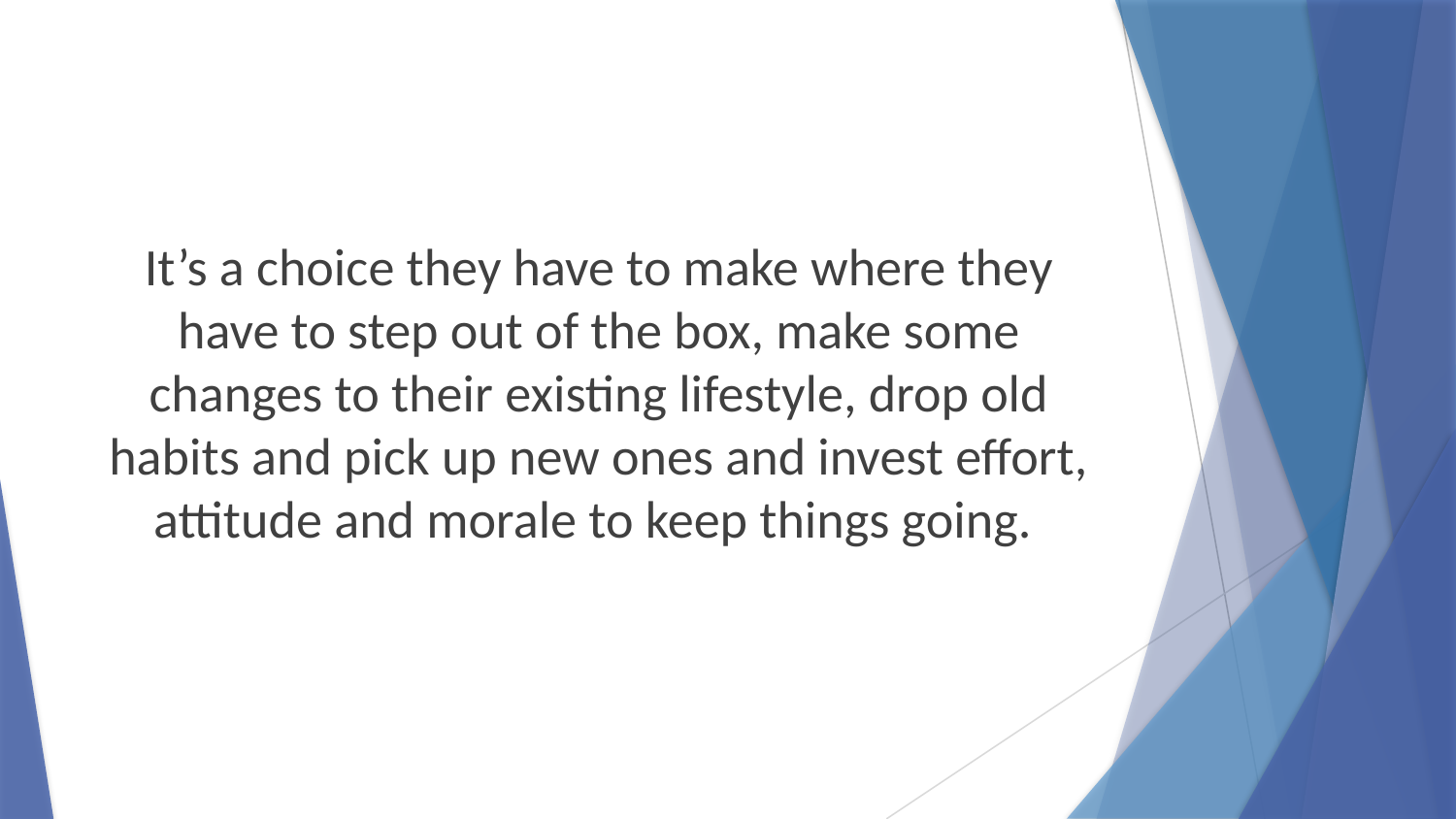

It’s a choice they have to make where they have to step out of the box, make some changes to their existing lifestyle, drop old habits and pick up new ones and invest effort,
attitude and morale to keep things going.